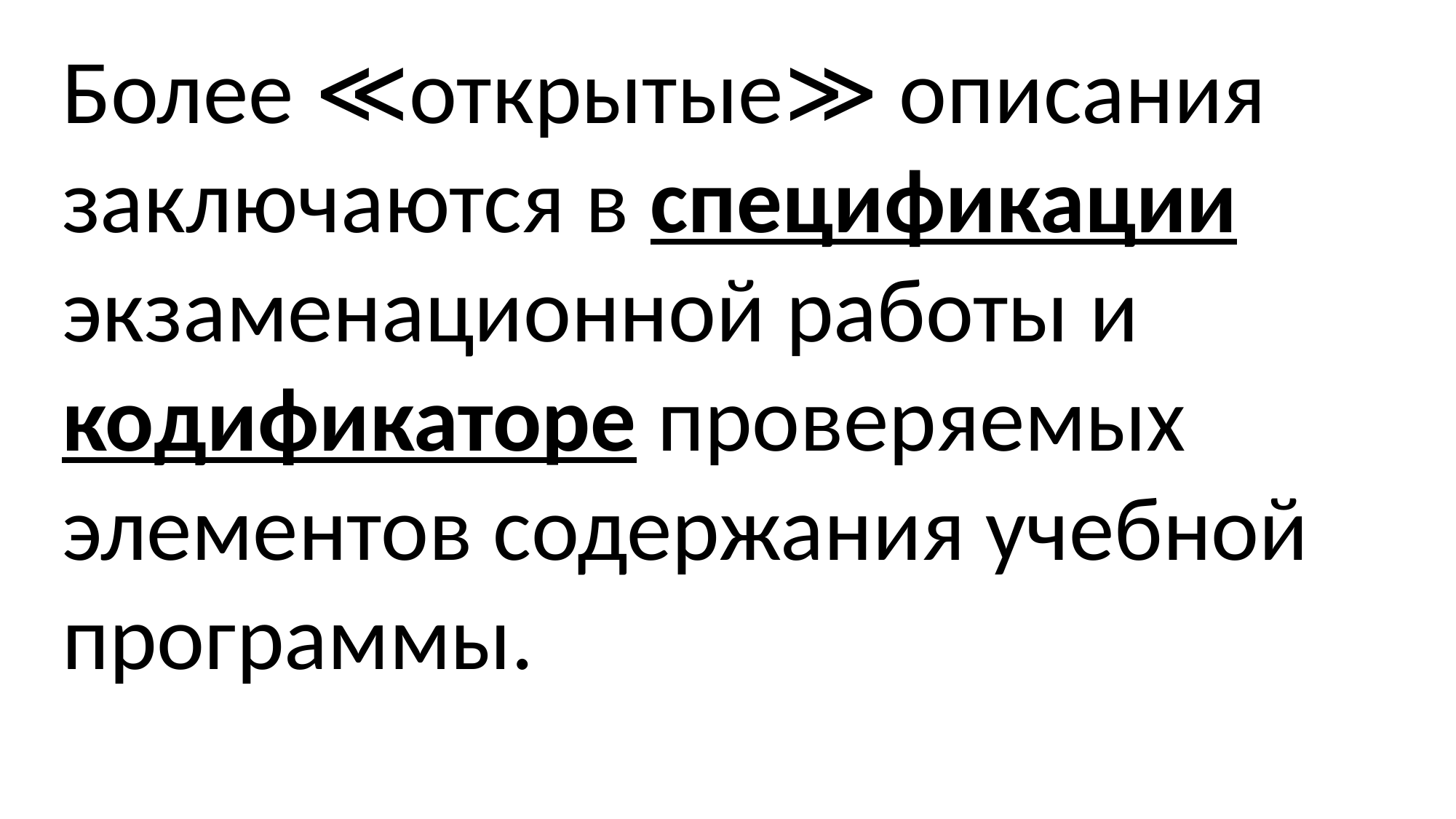

Более ≪открытые≫ описания заключаются в спецификации экзаменационной работы и кодификаторе проверяемых элементов содержания учебной программы.